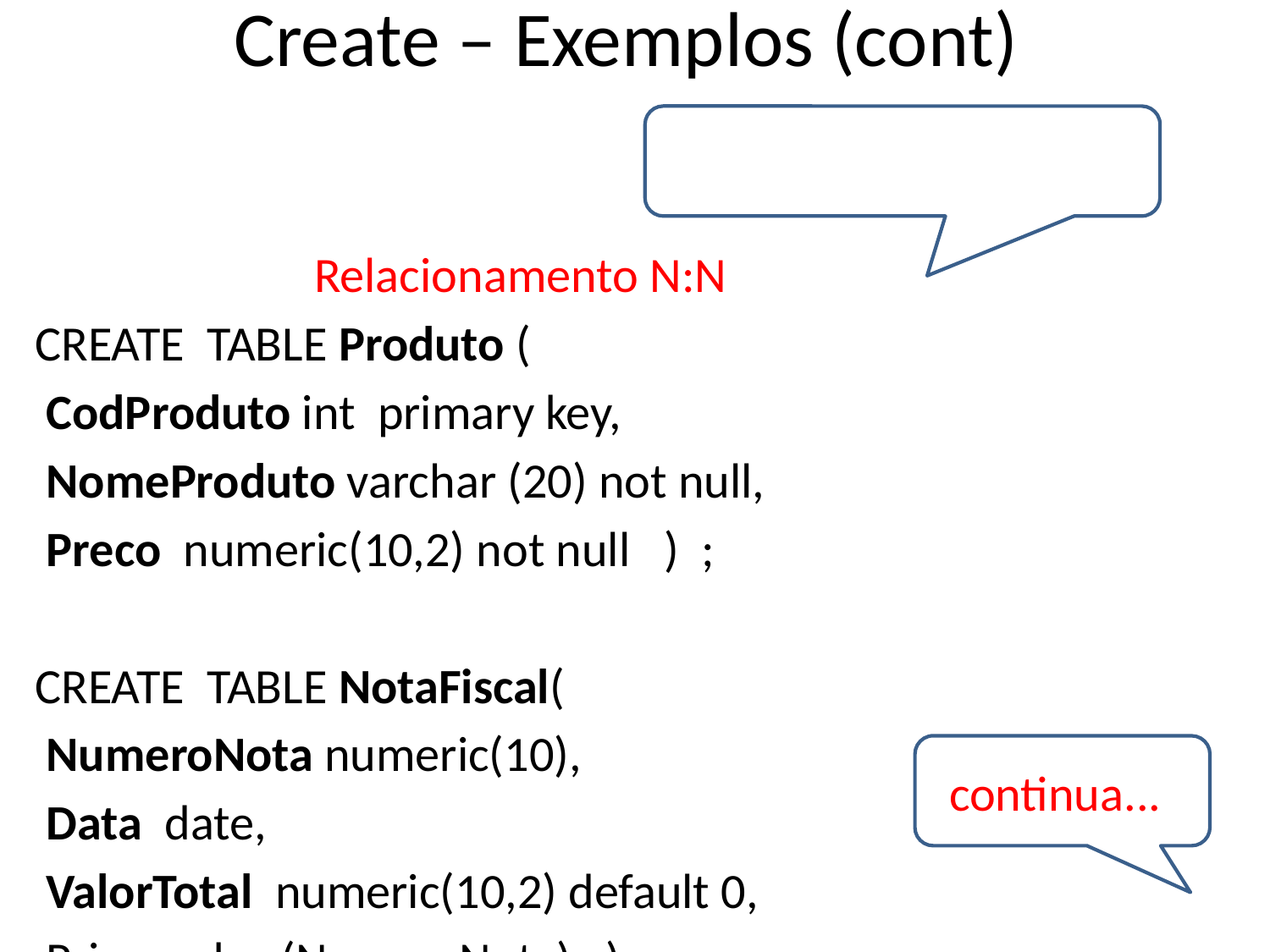

Relacionamento N:N
  CREATE  TABLE Produto (
   CodProduto int  primary key,
   NomeProduto varchar (20) not null,
   Preco  numeric(10,2) not null   )  ;

  CREATE  TABLE NotaFiscal(
   NumeroNota numeric(10),
   Data  date,
   ValorTotal  numeric(10,2) default 0,
   Primary key(NumeroNota)   ) ;

# Create – Exemplos (cont)

continua...